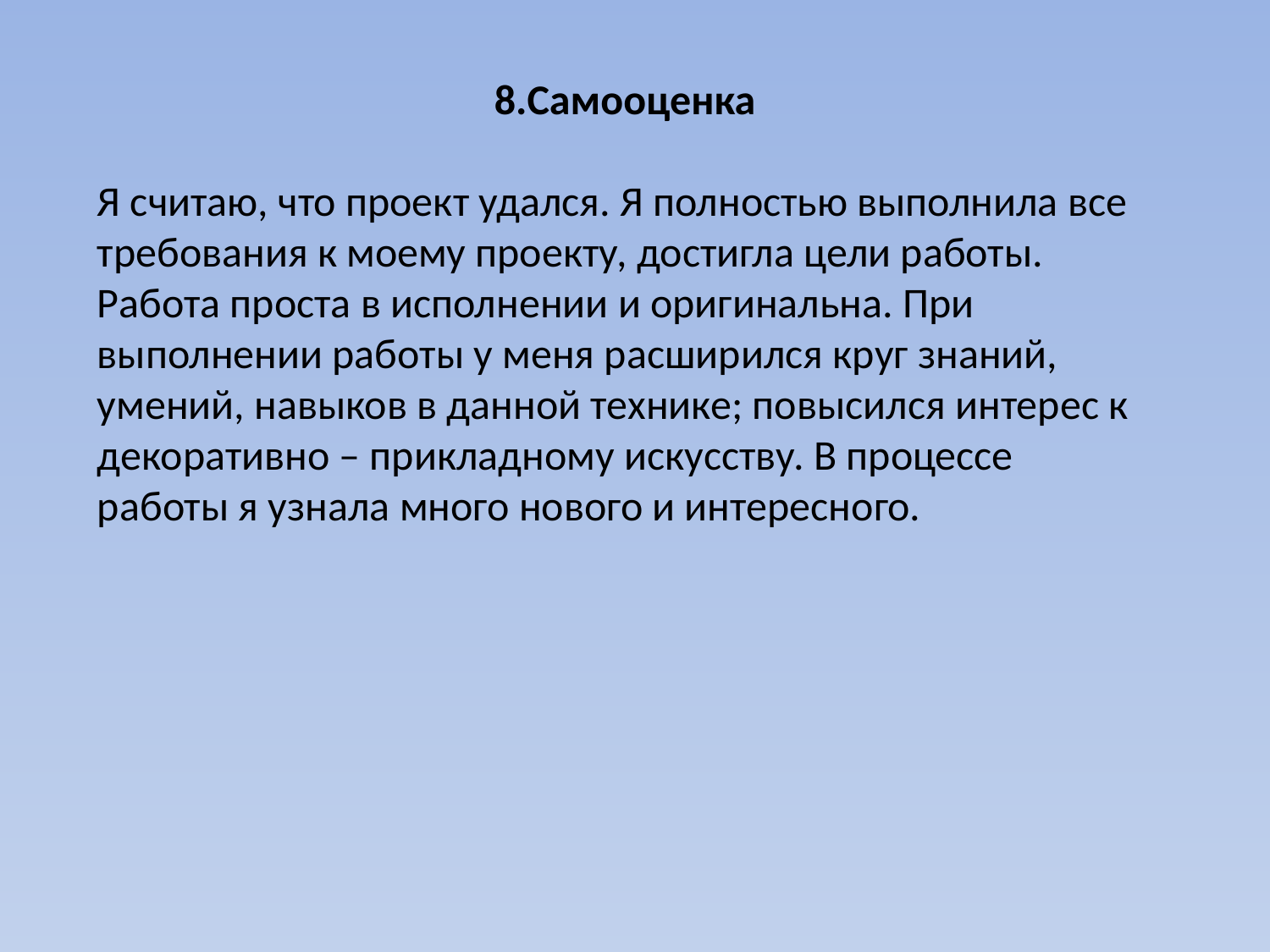

8.Самооценка

Я считаю, что проект удался. Я полностью выполнила все требования к моему проекту, достигла цели работы. Работа проста в исполнении и оригинальна. При выполнении работы у меня расширился круг знаний, умений, навыков в данной технике; повысился интерес к декоративно – прикладному искусству. В процессе работы я узнала много нового и интересного.